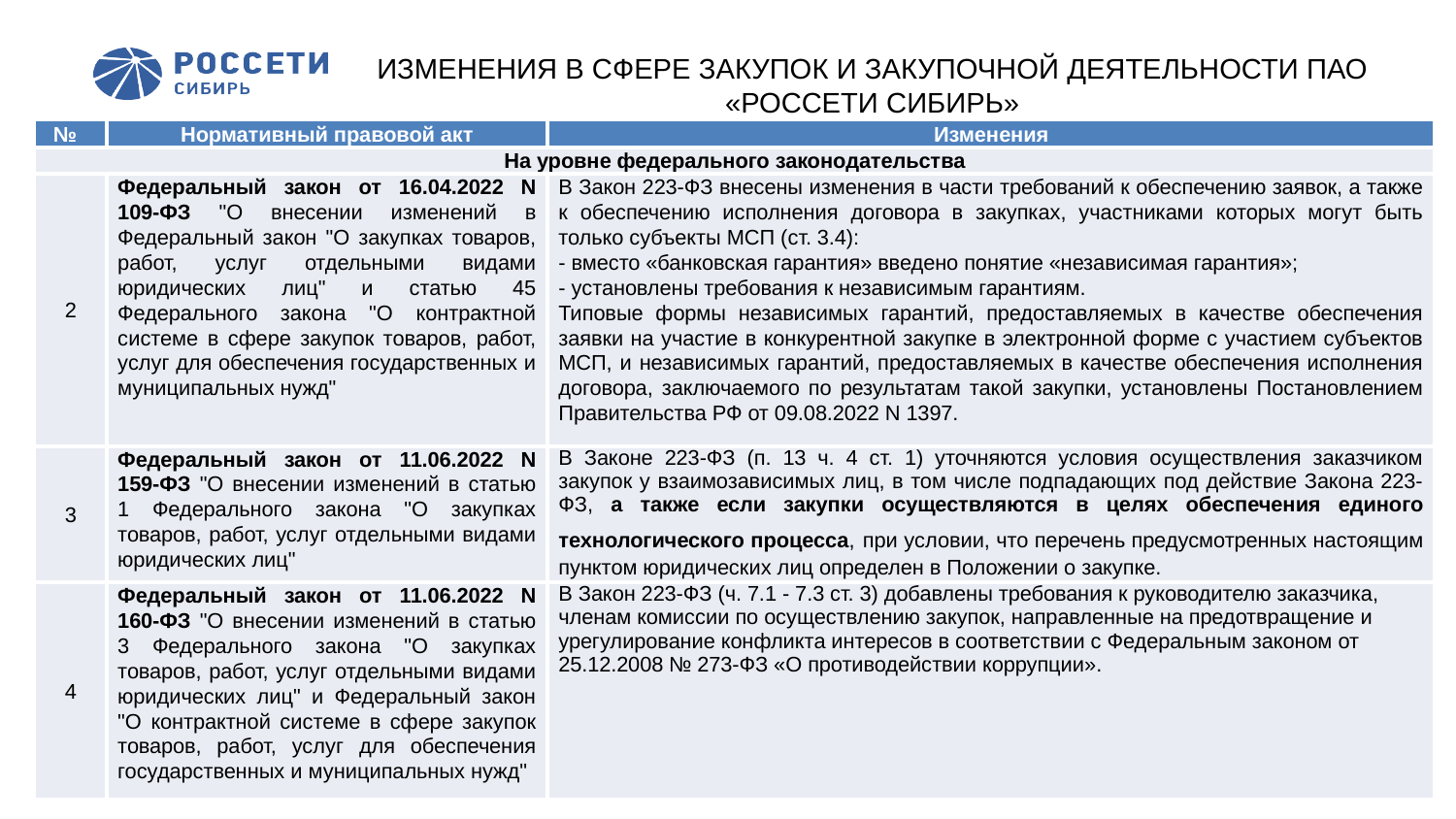

2
ИЗМЕНЕНИЯ В СФЕРЕ ЗАКУПОК И ЗАКУПОЧНОЙ ДЕЯТЕЛЬНОСТИ ПАО «РОССЕТИ СИБИРЬ»
| № | Нормативный правовой акт | Изменения |
| --- | --- | --- |
| На уровне федерального законодательства |  |  |
| 2 | Федеральный закон от 16.04.2022 N 109-ФЗ "О внесении изменений в Федеральный закон "О закупках товаров, работ, услуг отдельными видами юридических лиц" и статью 45 Федерального закона "О контрактной системе в сфере закупок товаров, работ, услуг для обеспечения государственных и муниципальных нужд" | В Закон 223-ФЗ внесены изменения в части требований к обеспечению заявок, а также к обеспечению исполнения договора в закупках, участниками которых могут быть только субъекты МСП (ст. 3.4): - вместо «банковская гарантия» введено понятие «независимая гарантия»; - установлены требования к независимым гарантиям. Типовые формы независимых гарантий, предоставляемых в качестве обеспечения заявки на участие в конкурентной закупке в электронной форме с участием субъектов МСП, и независимых гарантий, предоставляемых в качестве обеспечения исполнения договора, заключаемого по результатам такой закупки, установлены Постановлением Правительства РФ от 09.08.2022 N 1397. |
| 3 | Федеральный закон от 11.06.2022 N 159-ФЗ "О внесении изменений в статью 1 Федерального закона "О закупках товаров, работ, услуг отдельными видами юридических лиц" | В Законе 223-ФЗ (п. 13 ч. 4 ст. 1) уточняются условия осуществления заказчиком закупок у взаимозависимых лиц, в том числе подпадающих под действие Закона 223-ФЗ, а также если закупки осуществляются в целях обеспечения единого технологического процесса, при условии, что перечень предусмотренных настоящим пунктом юридических лиц определен в Положении о закупке. |
| 4 | Федеральный закон от 11.06.2022 N 160-ФЗ "О внесении изменений в статью 3 Федерального закона "О закупках товаров, работ, услуг отдельными видами юридических лиц" и Федеральный закон "О контрактной системе в сфере закупок товаров, работ, услуг для обеспечения государственных и муниципальных нужд" | В Закон 223-ФЗ (ч. 7.1 - 7.3 ст. 3) добавлены требования к руководителю заказчика, членам комиссии по осуществлению закупок, направленные на предотвращение и урегулирование конфликта интересов в соответствии с Федеральным законом от 25.12.2008 № 273-ФЗ «О противодействии коррупции». |